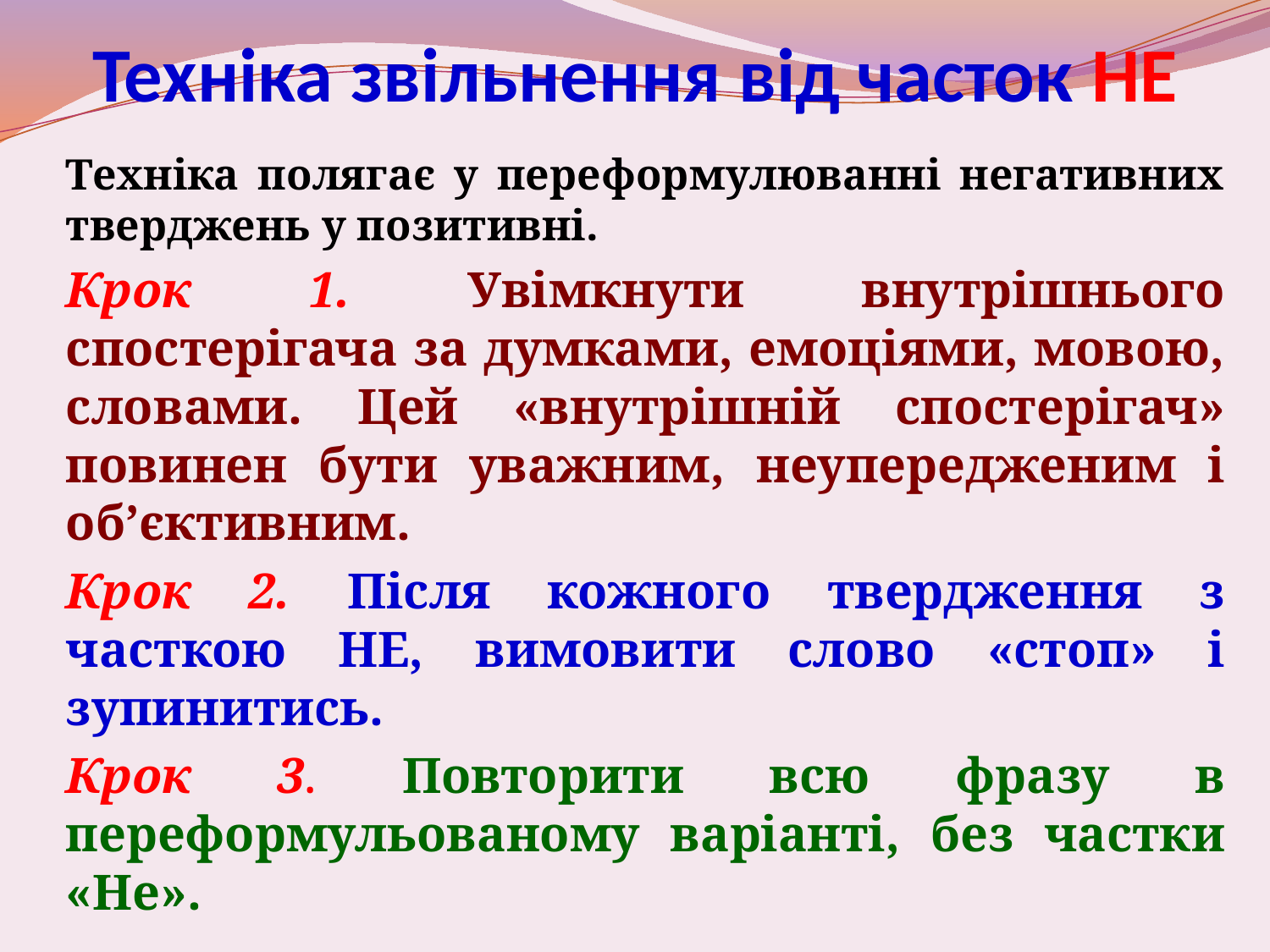

# Техніка звільнення від часток НЕ
		Техніка полягає у переформулюванні негативних тверджень у позитивні.
	Крок 1. Увімкнути внутрішнього спостерігача за думками, емоціями, мовою, словами. Цей «внутрішній спостерігач» повинен бути уважним, неупередженим і об’єктивним.
	Крок 2. Після кожного твердження з часткою НЕ, вимовити слово «стоп» і зупинитись.
	Крок 3. Повторити всю фразу в переформульованому варіанті, без частки «Не».